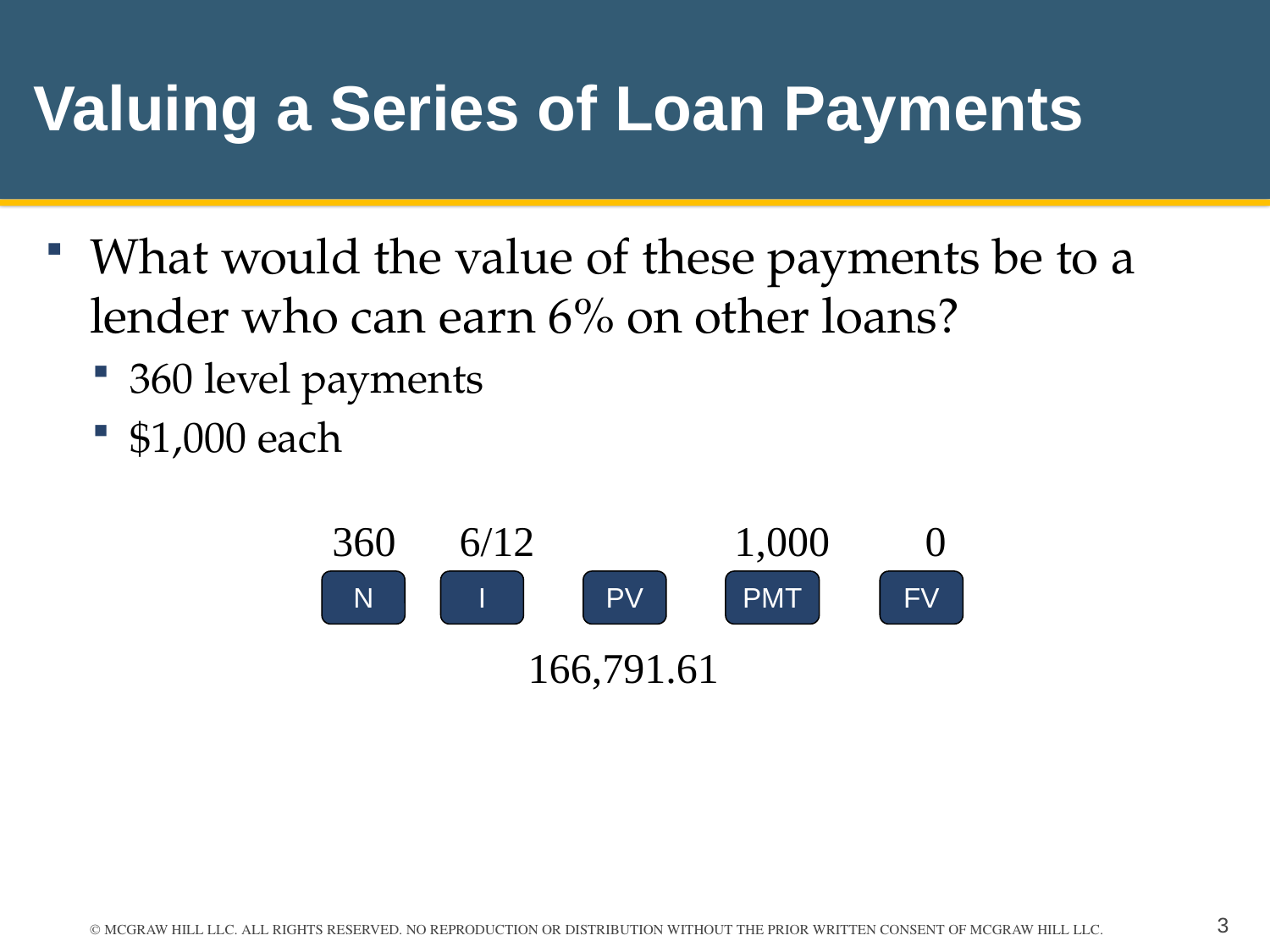

# Valuing a Series of Loan Payments
What would the value of these payments be to a lender who can earn 6% on other loans?
360 level payments
$1,000 each

360      6/12		  1,000	        0
N

I

PV

PMT

FV

	        166,791.61
© MCGRAW HILL LLC. ALL RIGHTS RESERVED. NO REPRODUCTION OR DISTRIBUTION WITHOUT THE PRIOR WRITTEN CONSENT OF MCGRAW HILL LLC.
3